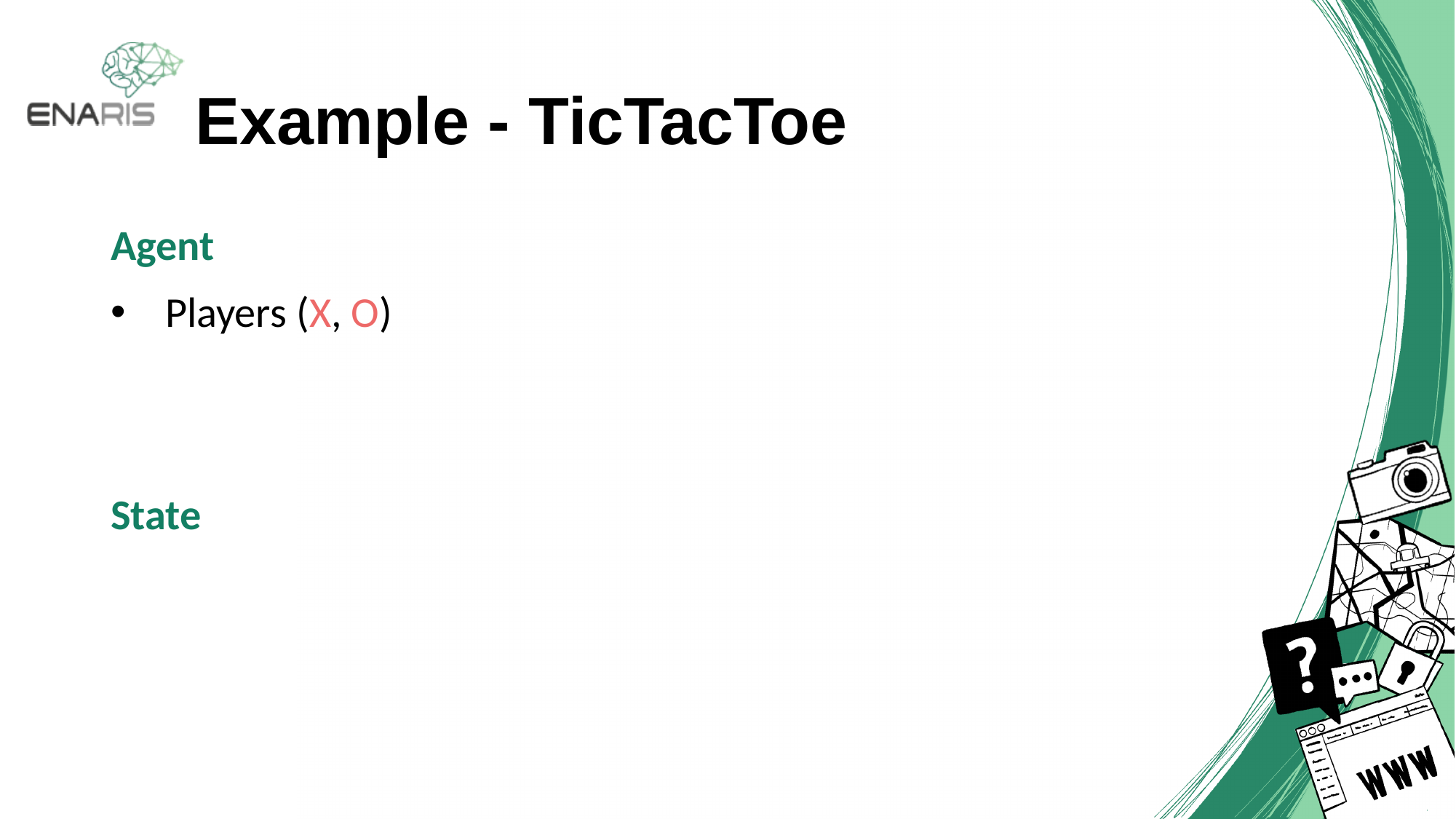

Example - TicTacToe
Agent
Players (X, O)

State